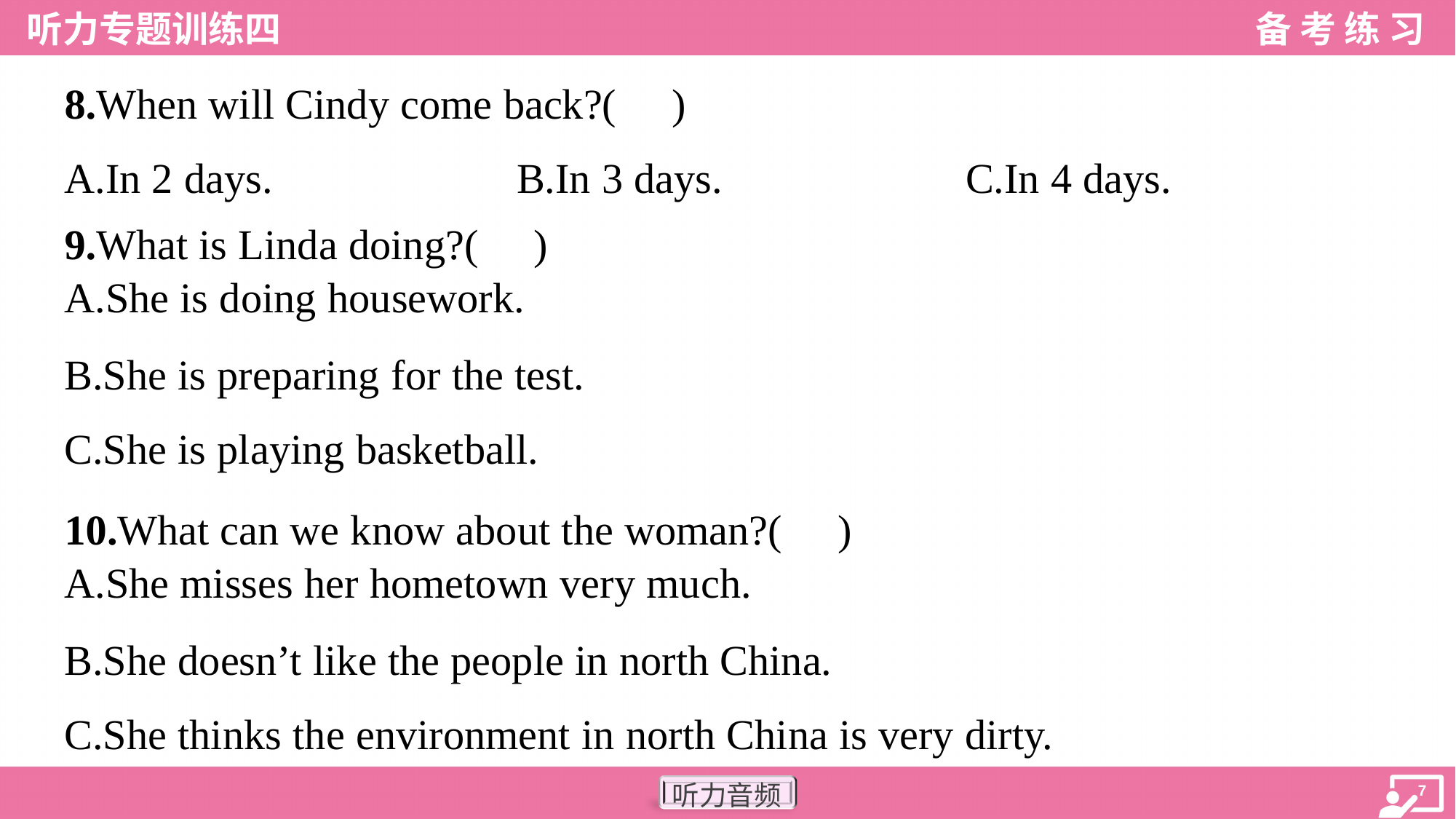

8.When will Cindy come back?(     )
A.In 2 days.	B.In 3 days.	C.In 4 days.
9.What is Linda doing?(     )
A.She is doing housework.
B.She is preparing for the test.
C.She is playing basketball.
10.What can we know about the woman?(     )
A.She misses her hometown very much.
B.She doesn’t like the people in north China.
C.She thinks the environment in north China is very dirty.